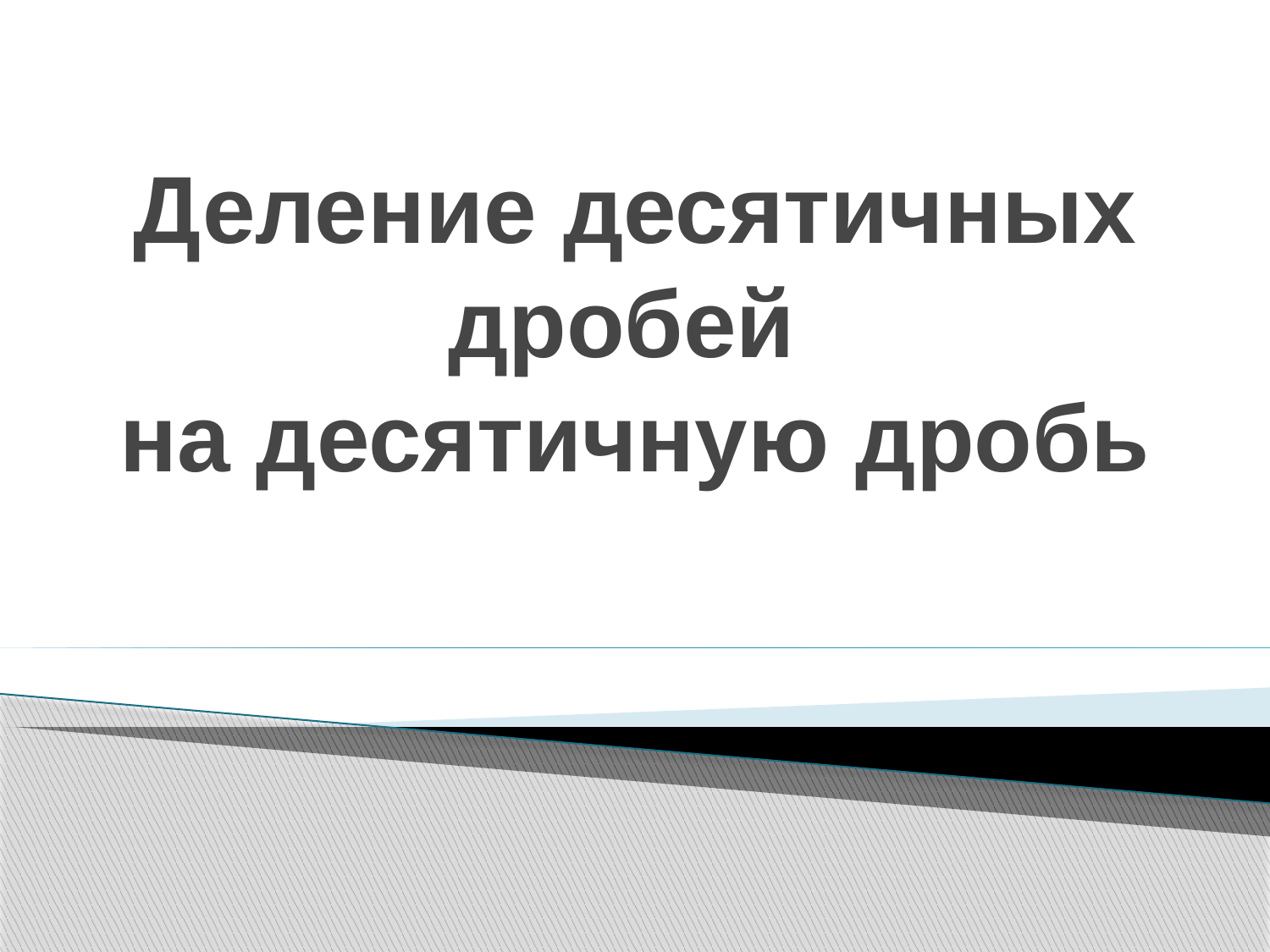

# Деление десятичных дробей на десятичную дробь